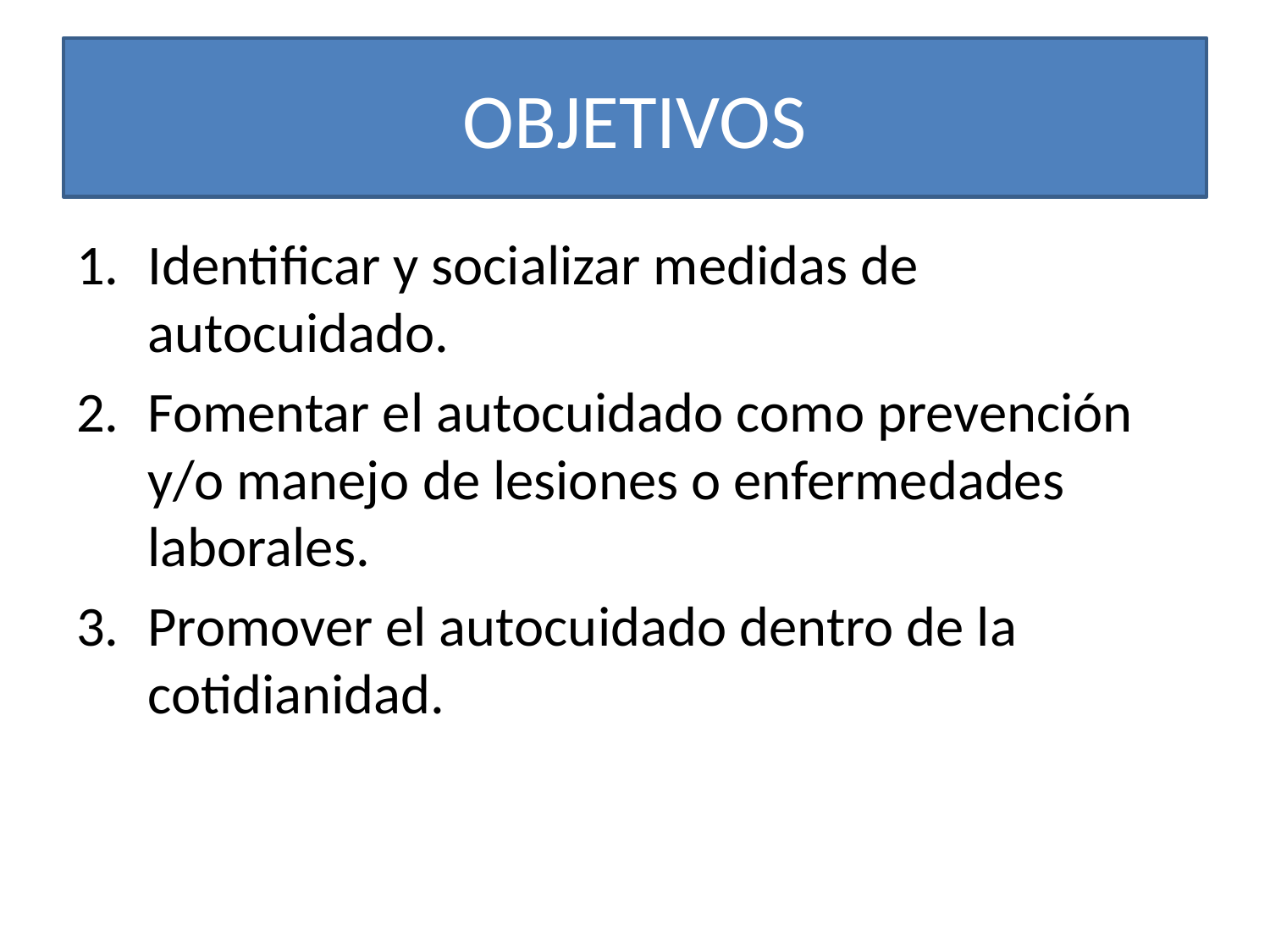

# OBJETIVOS
Identificar y socializar medidas de autocuidado.
Fomentar el autocuidado como prevención y/o manejo de lesiones o enfermedades laborales.
Promover el autocuidado dentro de la cotidianidad.